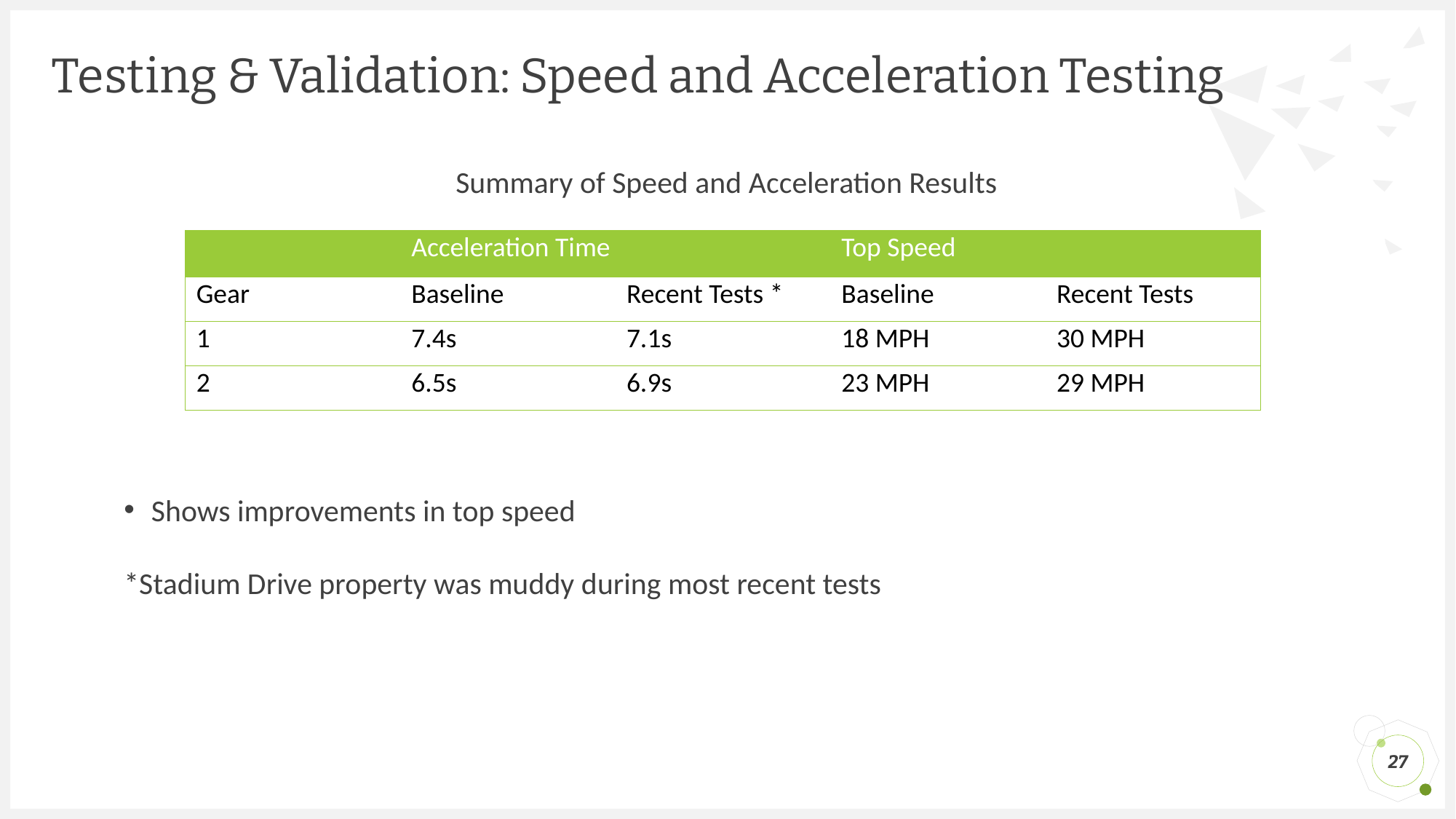

# Testing & Validation: Speed and Acceleration Testing

                                                Summary of Speed and Acceleration Results

Shows improvements in top speed

*Stadium Drive property was muddy during most recent tests

|  | Acceleration Time |  | Top Speed |  |
| --- | --- | --- | --- | --- |
| Gear | Baseline | Recent Tests \* | Baseline | Recent Tests |
| 1 | 7.4s | 7.1s | 18 MPH | 30 MPH |
| 2 | 6.5s | 6.9s | 23 MPH | 29 MPH |
27